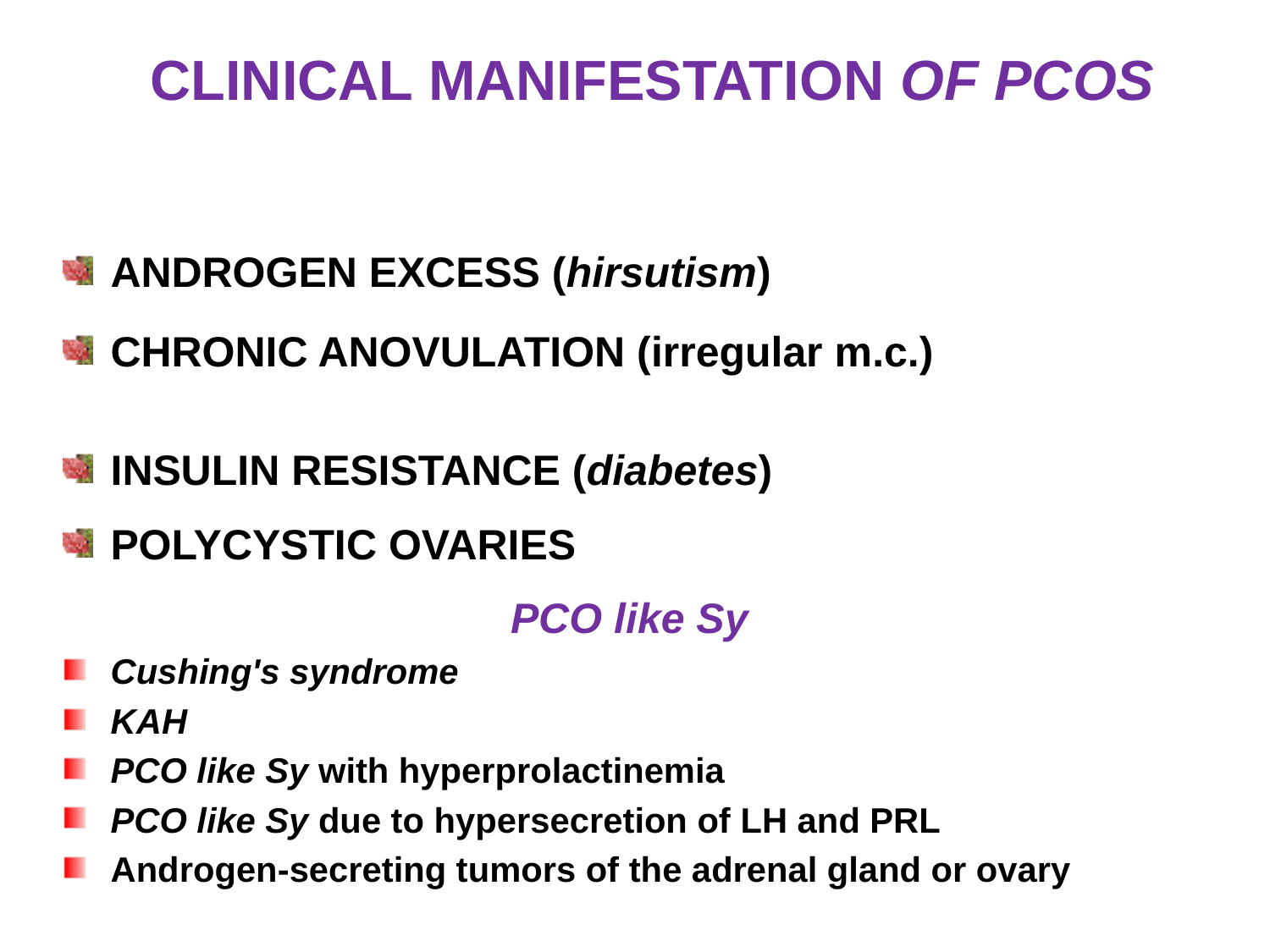

# CLINICAL MANIFESTATION OF PCOS
ANDROGEN EXCESS (hirsutism)
CHRONIC ANOVULATION (irregular m.c.)

INSULIN RESISTANCE (diabetes)
POLYCYSTIC OVARIES
PCO like Sy
Cushing's syndrome
KAH
PCO like Sy with hyperprolactinemia
PCO like Sy due to hypersecretion of LH and PRL
Androgen-secreting tumors of the adrenal gland or ovary